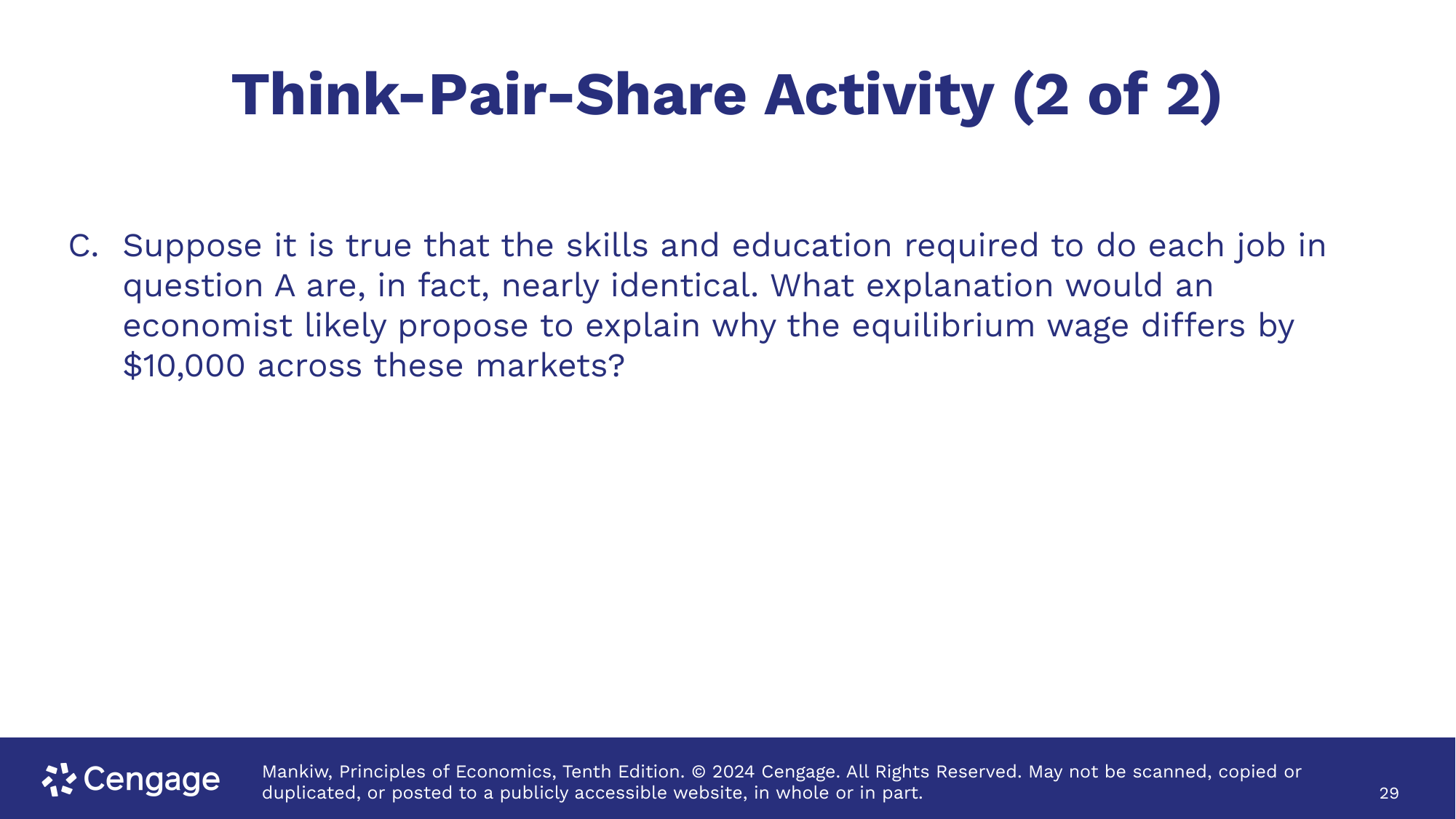

# Think-Pair-Share Activity (2 of 2)
Suppose it is true that the skills and education required to do each job in question A are, in fact, nearly identical. What explanation would an economist likely propose to explain why the equilibrium wage differs by $10,000 across these markets?